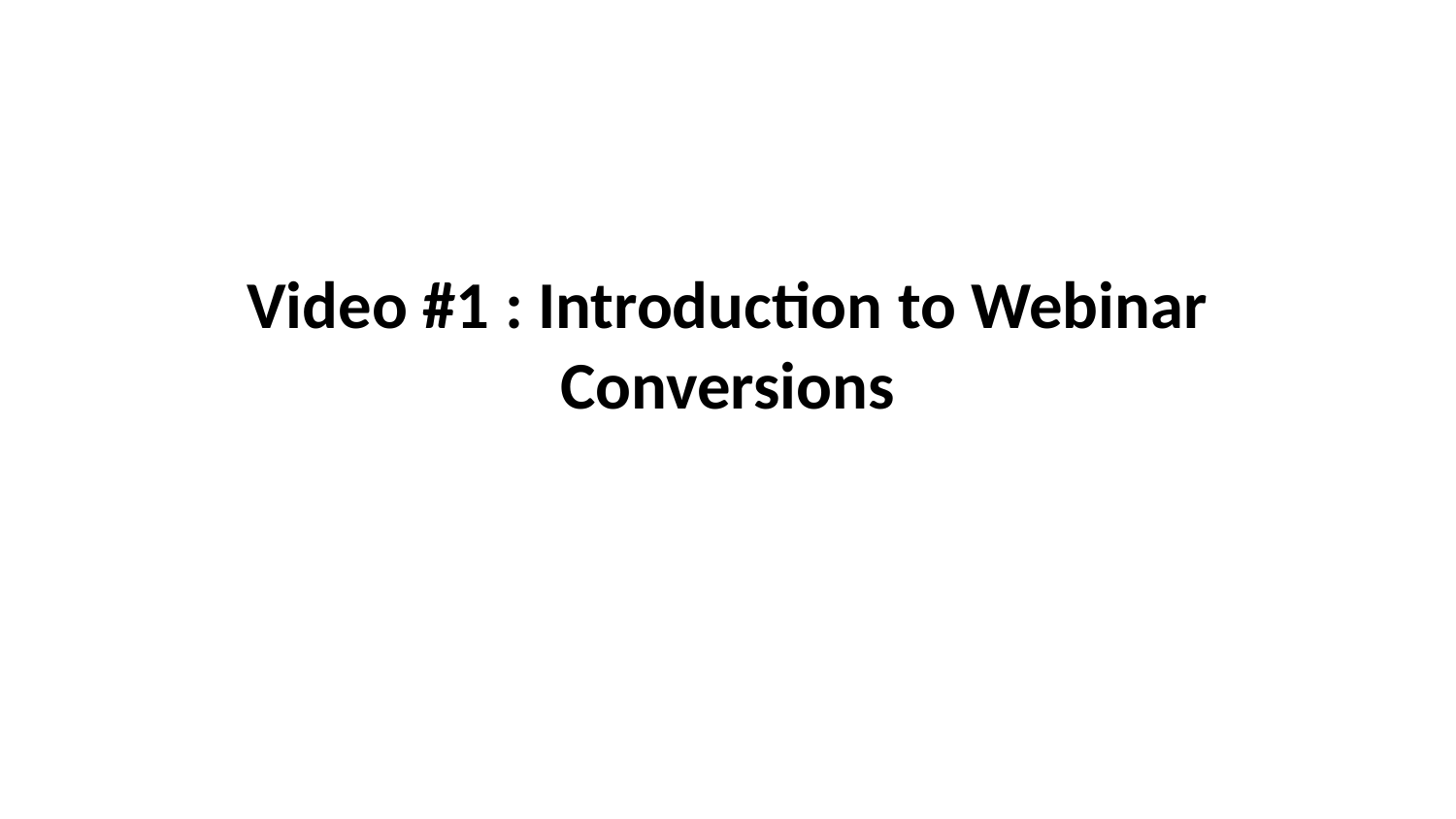

# Video #1 : Introduction to Webinar Conversions